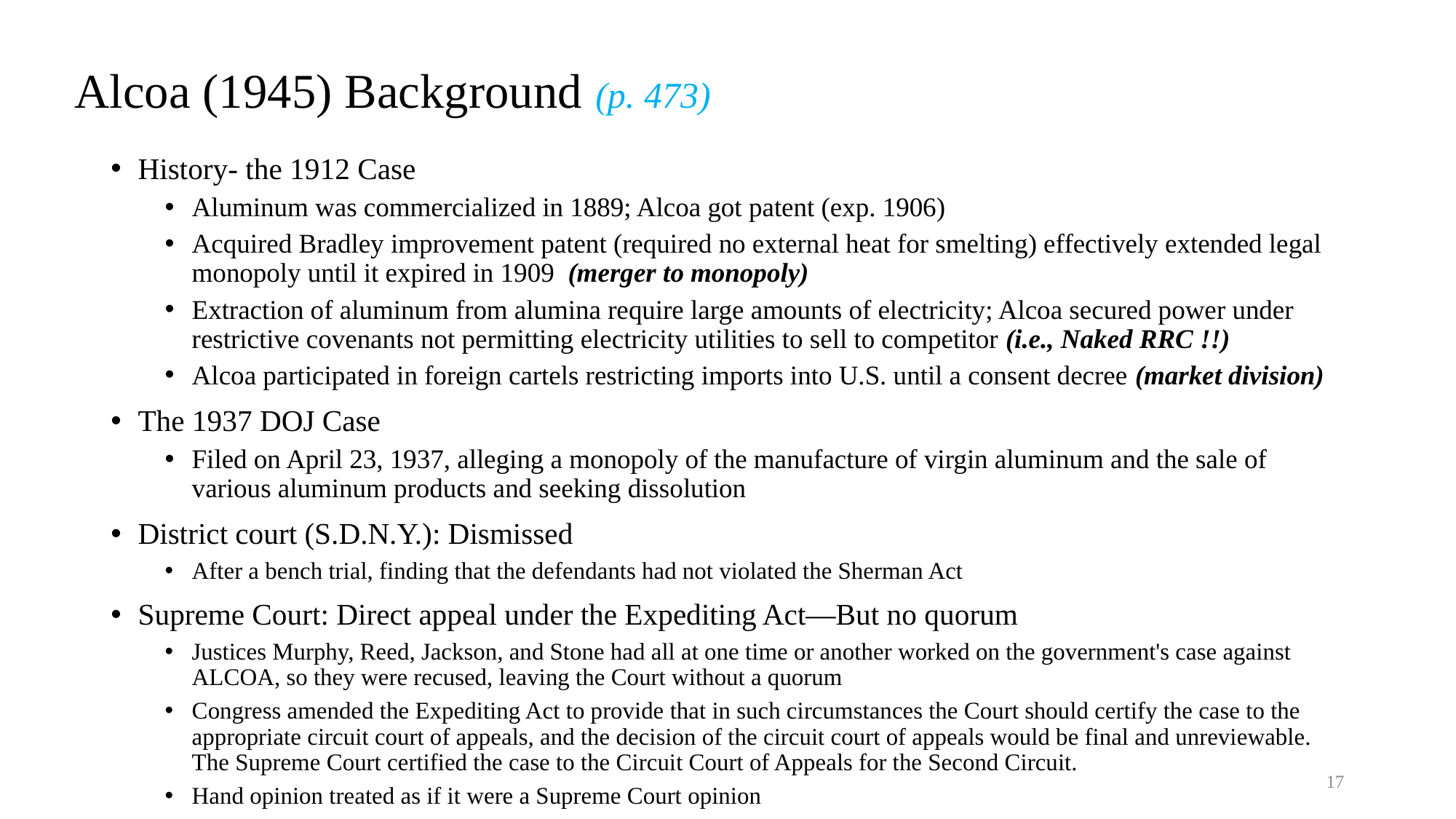

# Alcoa (1945) Background (p. 473)
History- the 1912 Case
Aluminum was commercialized in 1889; Alcoa got patent (exp. 1906)
Acquired Bradley improvement patent (required no external heat for smelting) effectively extended legal monopoly until it expired in 1909  (merger to monopoly)
Extraction of aluminum from alumina require large amounts of electricity; Alcoa secured power under restrictive covenants not permitting electricity utilities to sell to competitor (i.e., Naked RRC !!)
Alcoa participated in foreign cartels restricting imports into U.S. until a consent decree (market division)
The 1937 DOJ Case
Filed on April 23, 1937, alleging a monopoly of the manufacture of virgin aluminum and the sale of various aluminum products and seeking dissolution
District court (S.D.N.Y.): Dismissed
After a bench trial, finding that the defendants had not violated the Sherman Act
Supreme Court: Direct appeal under the Expediting Act—But no quorum
Justices Murphy, Reed, Jackson, and Stone had all at one time or another worked on the government's case against ALCOA, so they were recused, leaving the Court without a quorum
Congress amended the Expediting Act to provide that in such circumstances the Court should certify the case to the appropriate circuit court of appeals, and the decision of the circuit court of appeals would be final and unreviewable. The Supreme Court certified the case to the Circuit Court of Appeals for the Second Circuit.
Hand opinion treated as if it were a Supreme Court opinion
17